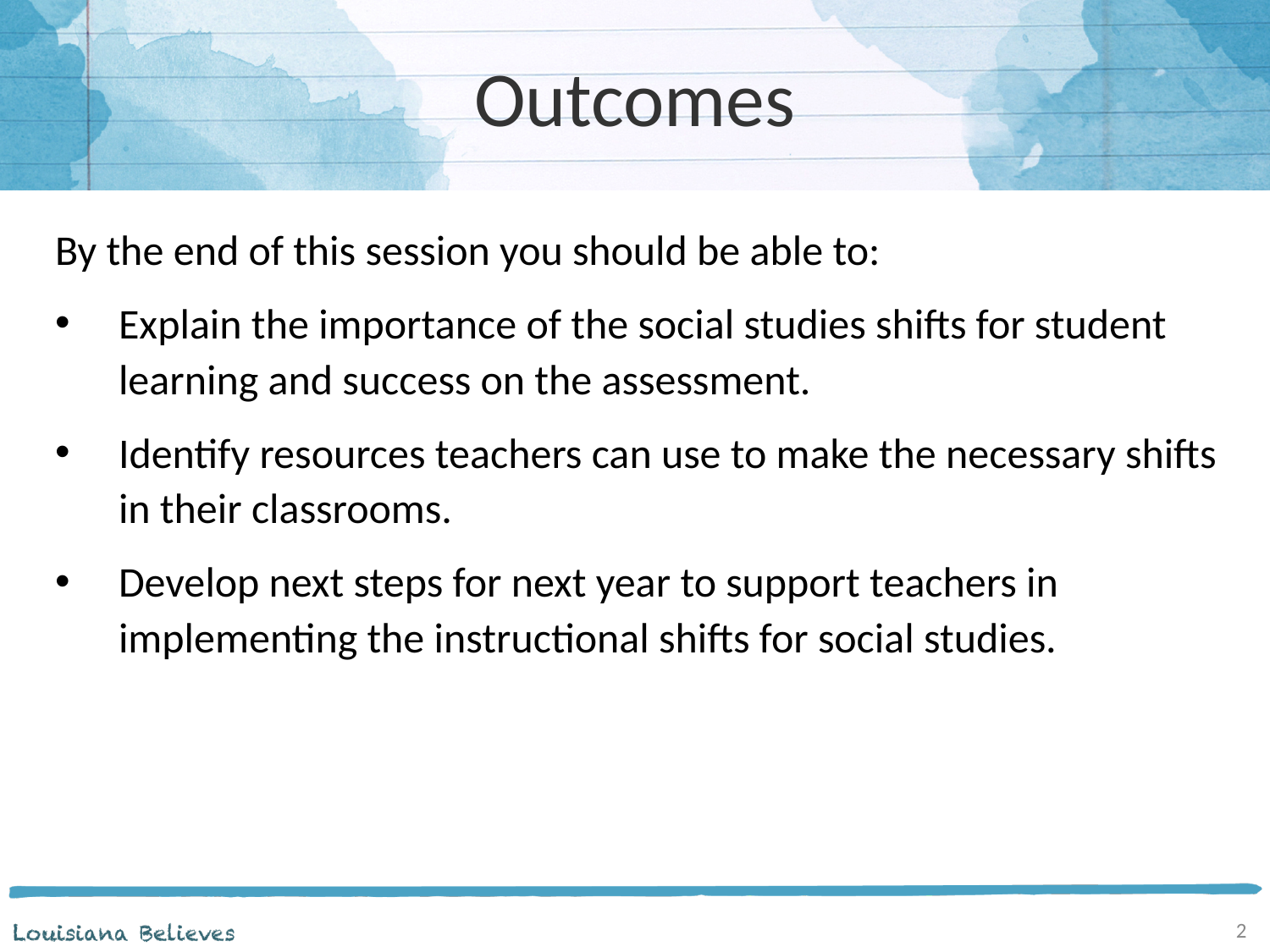

# Outcomes
By the end of this session you should be able to:
Explain the importance of the social studies shifts for student learning and success on the assessment.
Identify resources teachers can use to make the necessary shifts in their classrooms.
Develop next steps for next year to support teachers in implementing the instructional shifts for social studies.
2